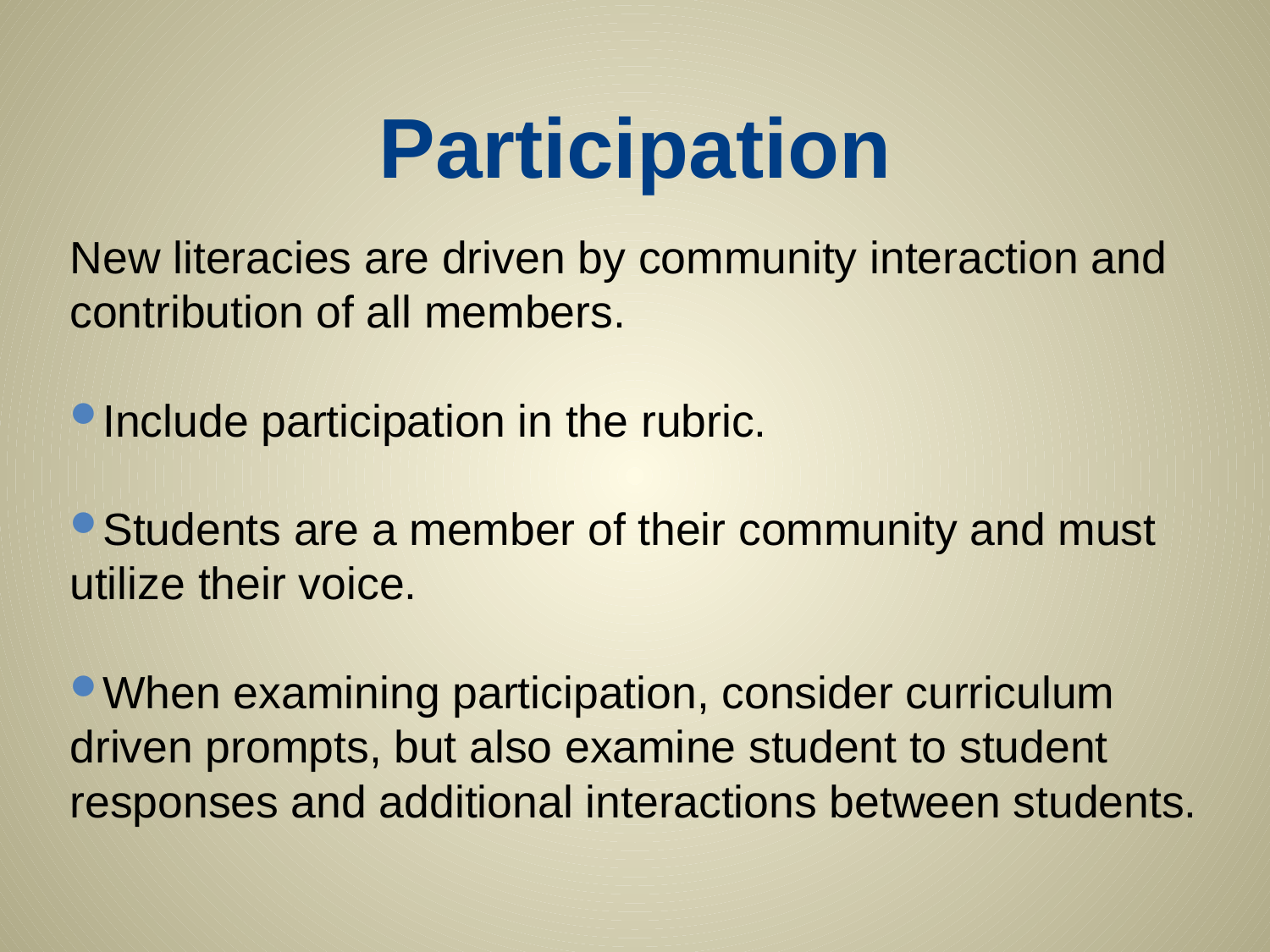

# Participation
New literacies are driven by community interaction and contribution of all members.

Include participation in the rubric.

Students are a member of their community and must utilize their voice.

When examining participation, consider curriculum driven prompts, but also examine student to student responses and additional interactions between students.